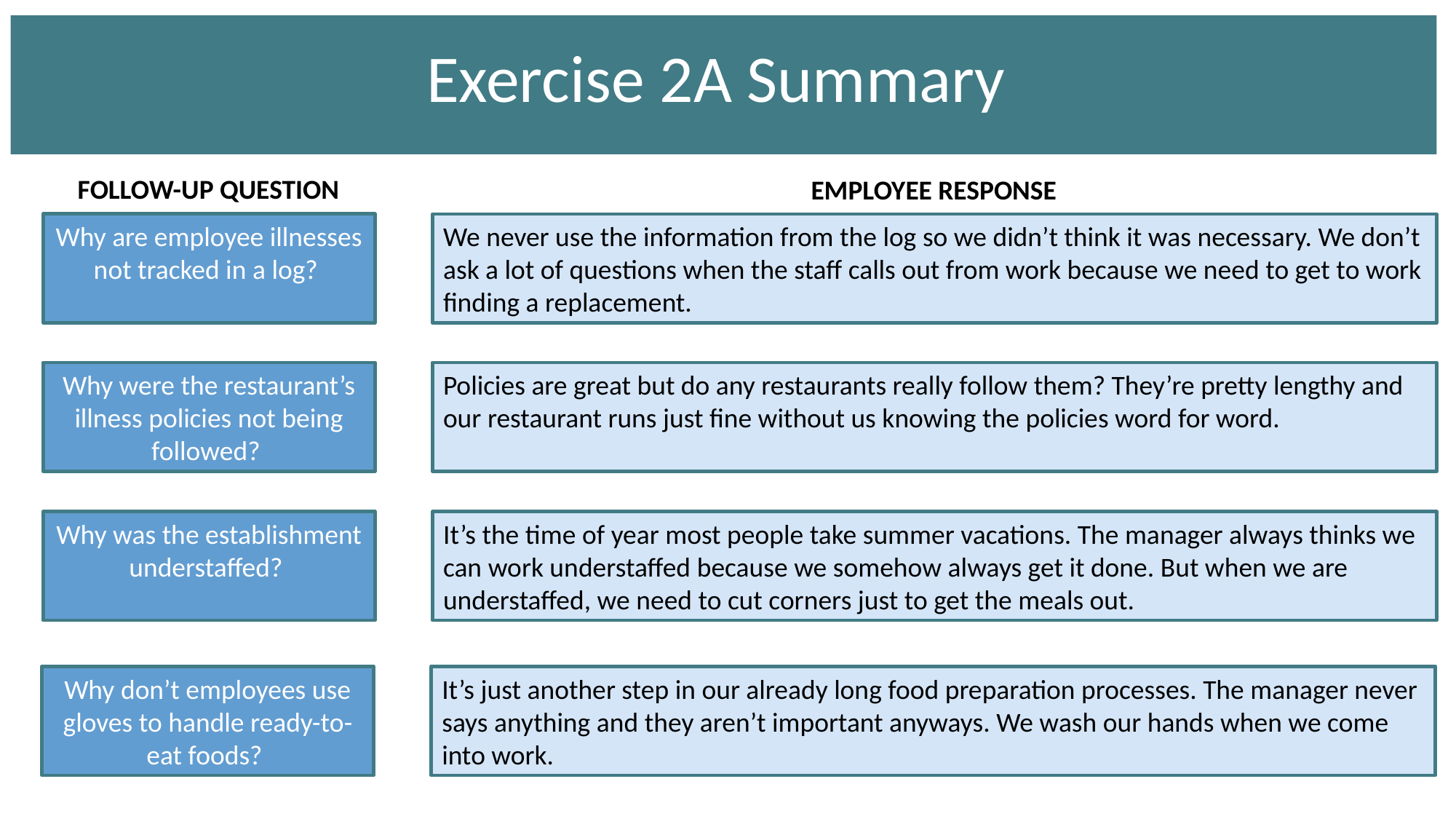

# Exercise 2A Summary
FOLLOW-UP QUESTION
EMPLOYEE RESPONSE
Why are employee illnesses not tracked in a log?

We never use the information from the log so we didn’t think it was necessary. We don’t ask a lot of questions when the staff calls out from work because we need to get to work finding a replacement.
Why were the restaurant’s illness policies not being followed?
Policies are great but do any restaurants really follow them? They’re pretty lengthy and our restaurant runs just fine without us knowing the policies word for word.

Why was the establishment understaffed?

It’s the time of year most people take summer vacations. The manager always thinks we can work understaffed because we somehow always get it done. But when we are understaffed, we need to cut corners just to get the meals out.
Why don’t employees use gloves to handle ready-to-eat foods?
It’s just another step in our already long food preparation processes. The manager never says anything and they aren’t important anyways. We wash our hands when we come into work.